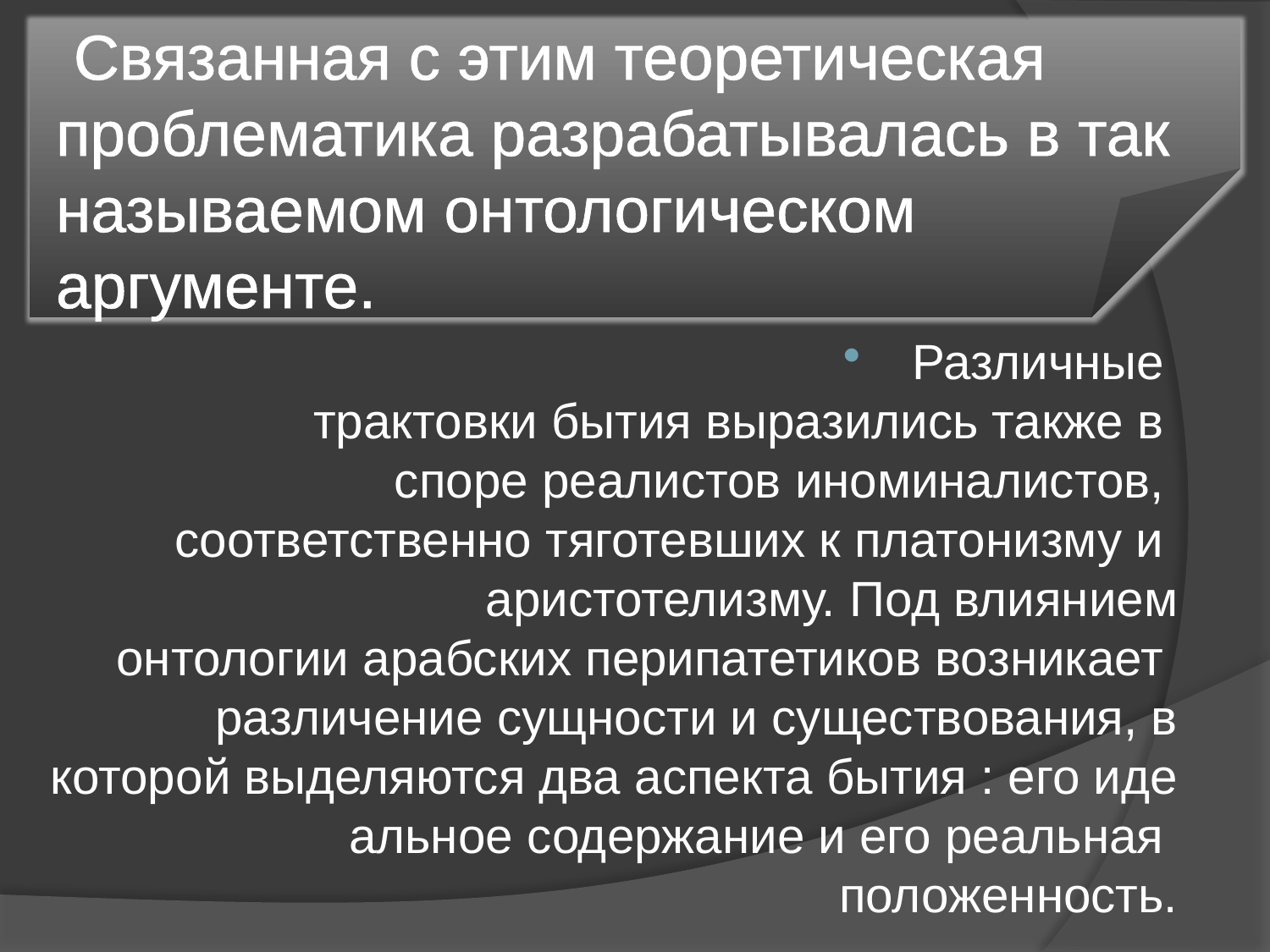

# Связанная с этим теоретическая  проблематика разрабатывалась в так называемом онтологическом аргументе.
 Различные 
трактовки бытия выразились также в 
споре реалистов иноминалистов, 
соответственно тяготевших к платонизму и 
аристотелизму. Под влиянием
онтологии арабских перипатетиков возникает 
различение сущности и существования, в
которой выделяются два аспекта бытия : его идеальное содержание и его реальная 
положенность.